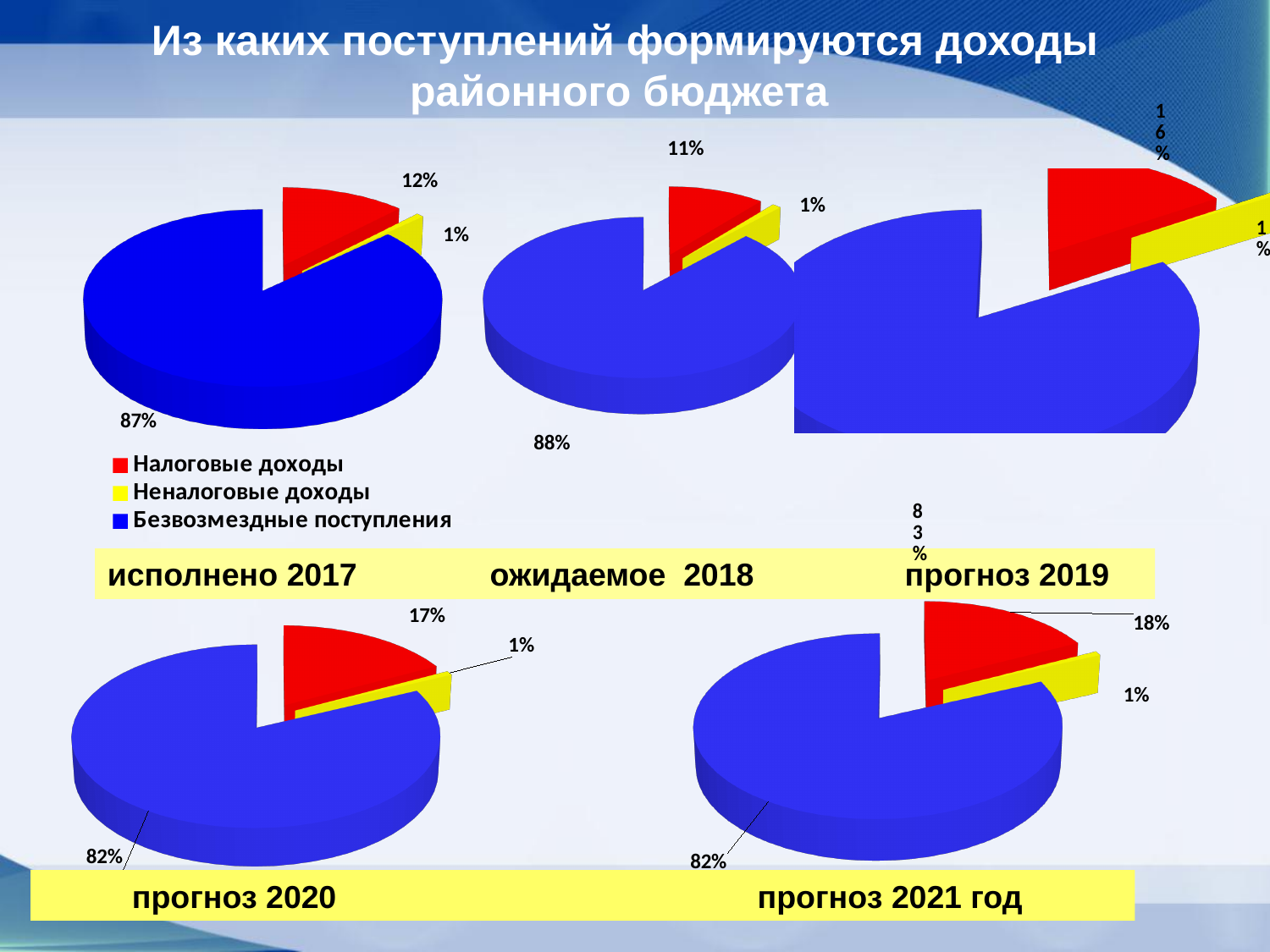

# Из каких поступлений формируются доходы районного бюджета

[unsupported chart]

[unsupported chart]

[unsupported chart]

исполнено 2017               ожидаемое  2018 	    прогноз 2019

[unsupported chart]

[unsupported chart]

          прогноз 2020
прогноз 2021 год